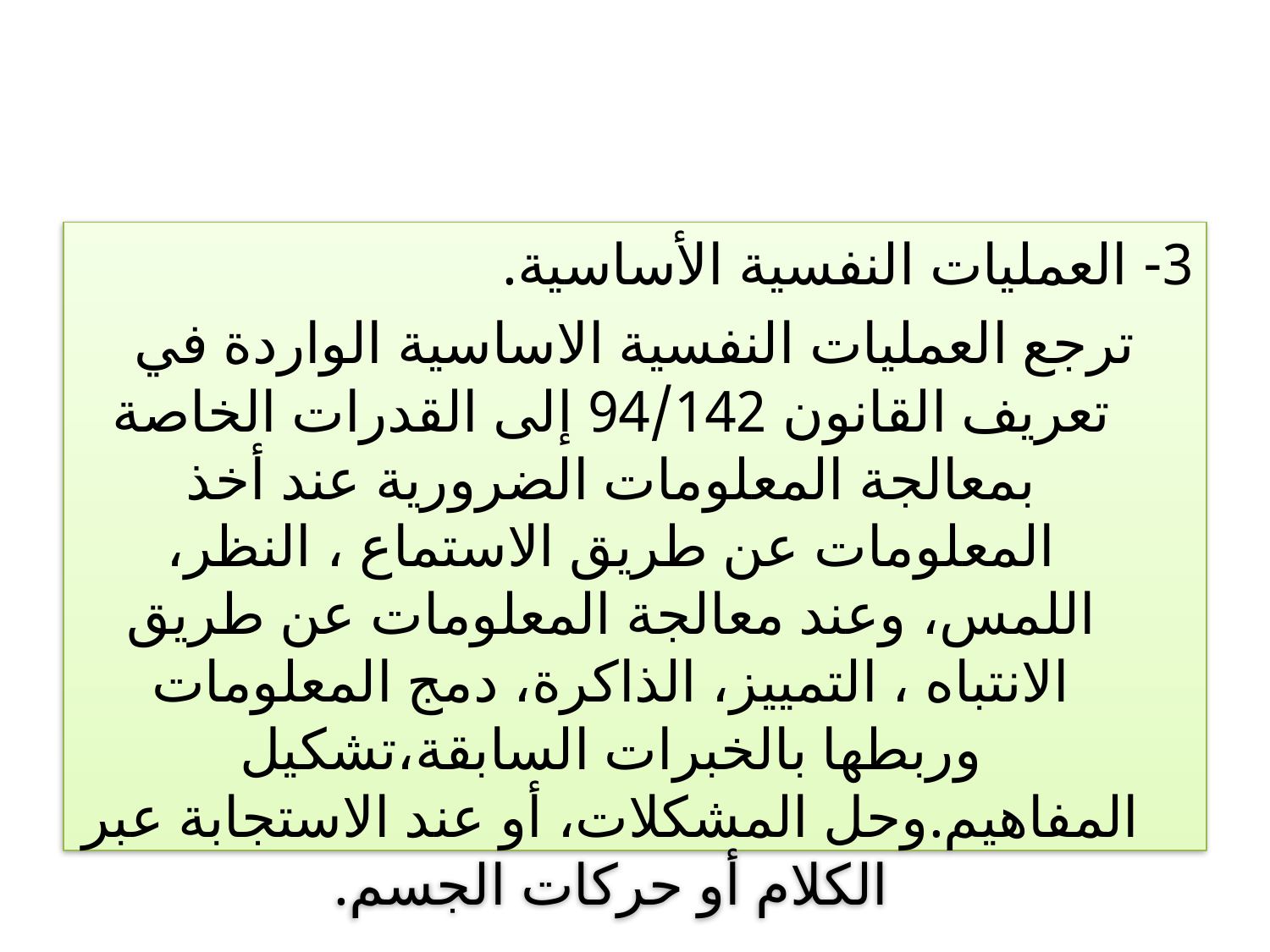

#
3- العمليات النفسية الأساسية.
ترجع العمليات النفسية الاساسية الواردة في تعريف القانون 94/142 إلى القدرات الخاصة بمعالجة المعلومات الضرورية عند أخذ المعلومات عن طريق الاستماع ، النظر، اللمس، وعند معالجة المعلومات عن طريق الانتباه ، التمييز، الذاكرة، دمج المعلومات وربطها بالخبرات السابقة،تشكيل المفاهيم.وحل المشكلات، أو عند الاستجابة عبر الكلام أو حركات الجسم.